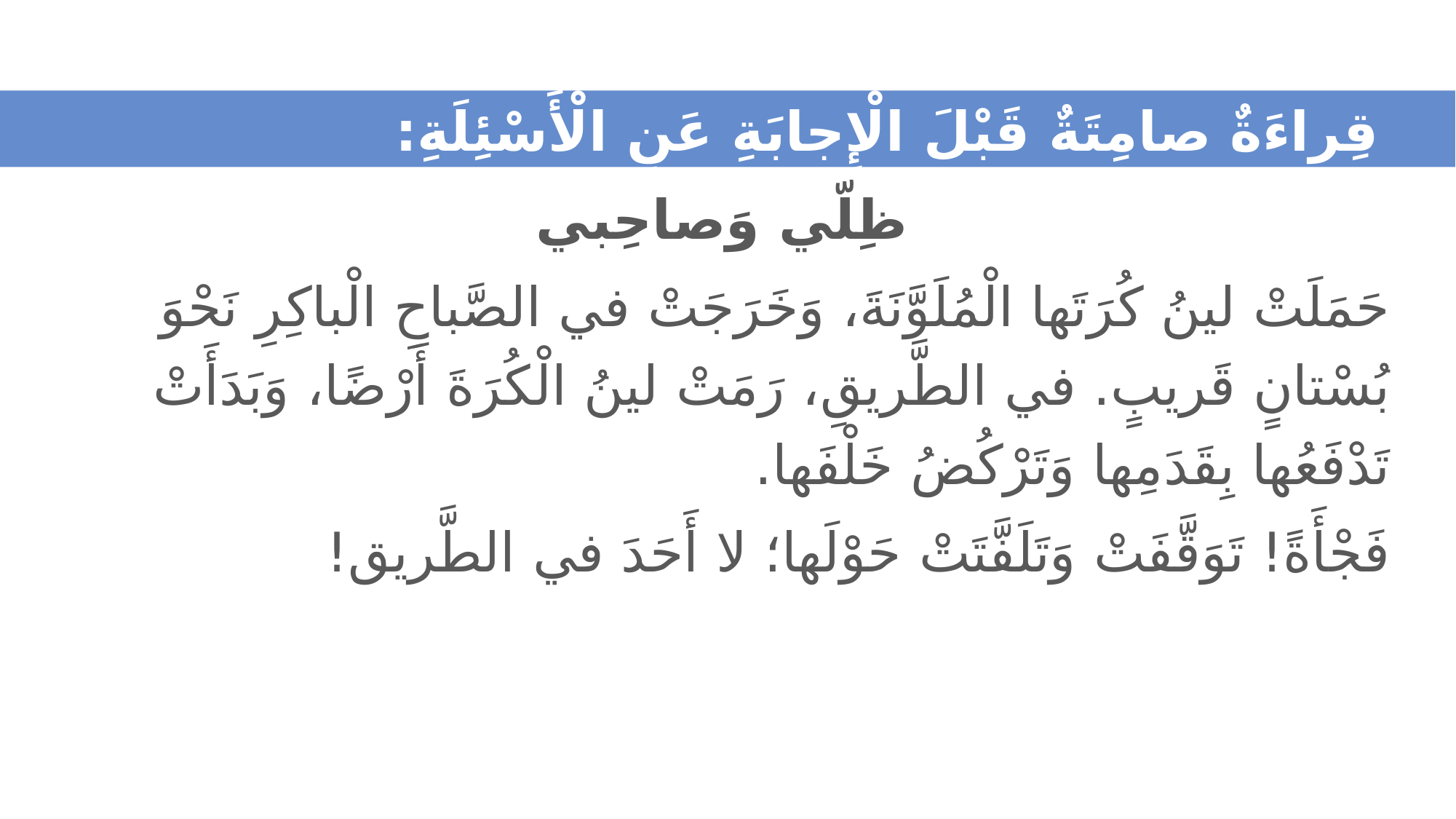

قِراءَةٌ صامِتَةٌ قَبْلَ الْإِجابَةِ عَنِ الْأَسْئِلَةِ:
	ظِلّي وَصاحِبي
حَمَلَتْ لينُ كُرَتَها الْمُلَوَّنَةَ، وَخَرَجَتْ في الصَّباحِ الْباكِرِ نَحْوَ بُسْتانٍ قَريبٍ. في الطَّريقِ، رَمَتْ لينُ الْكُرَةَ أَرْضًا، وَبَدَأَتْ تَدْفَعُها بِقَدَمِها وَتَرْكُضُ خَلْفَها.
فَجْأَةً! تَوَقَّفَتْ وَتَلَفَّتَتْ حَوْلَها؛ لا أَحَدَ في الطَّريق!